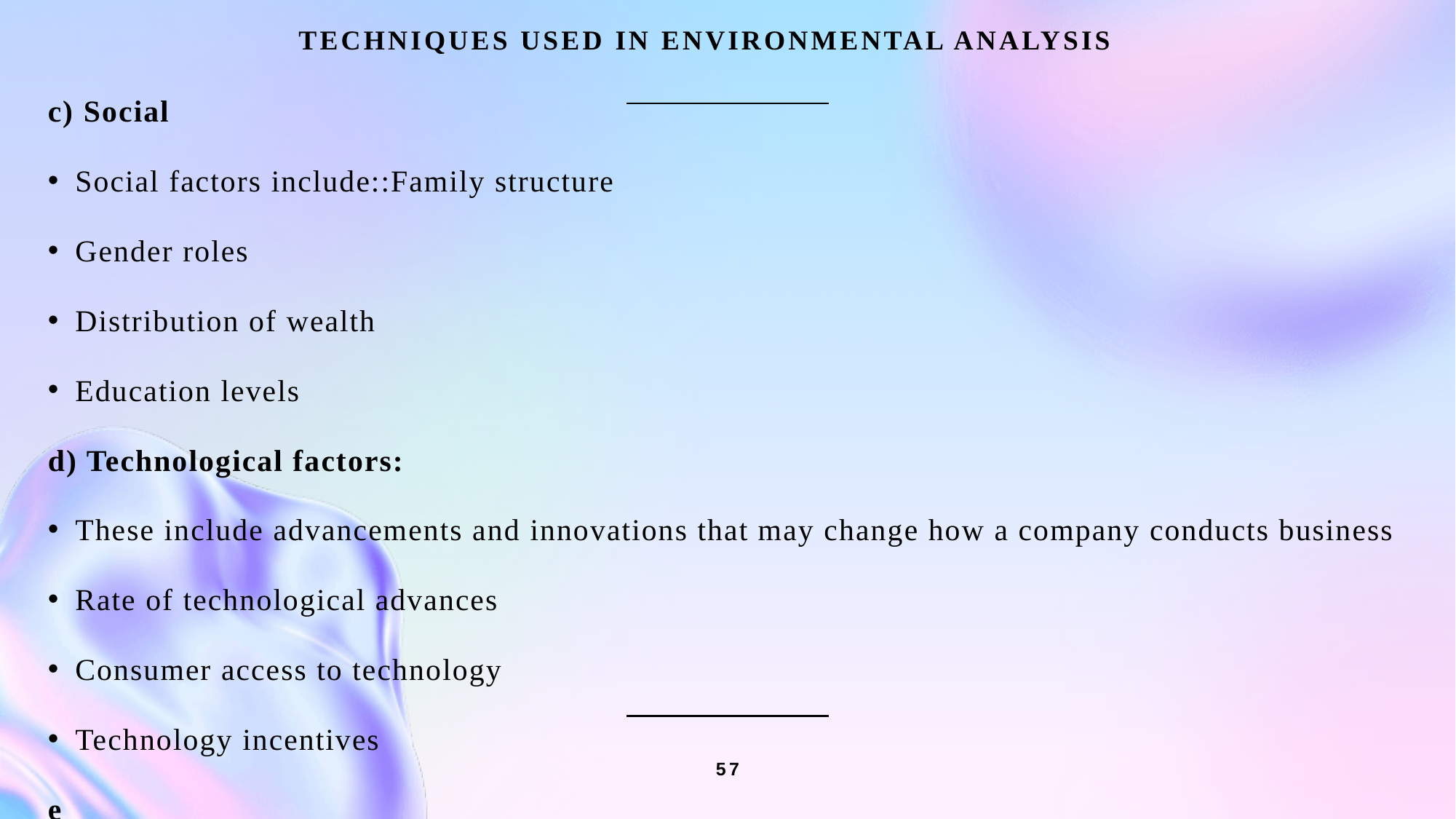

TECHNIQUES USED IN ENVIRONMENTAL ANALYSIS

c) Social
Social factors include::Family structure
Gender roles
Distribution of wealth
Education levels
d) Technological factors:
These include advancements and innovations that may change how a company conducts business
Rate of technological advances
Consumer access to technology
Technology incentives
e
#
57